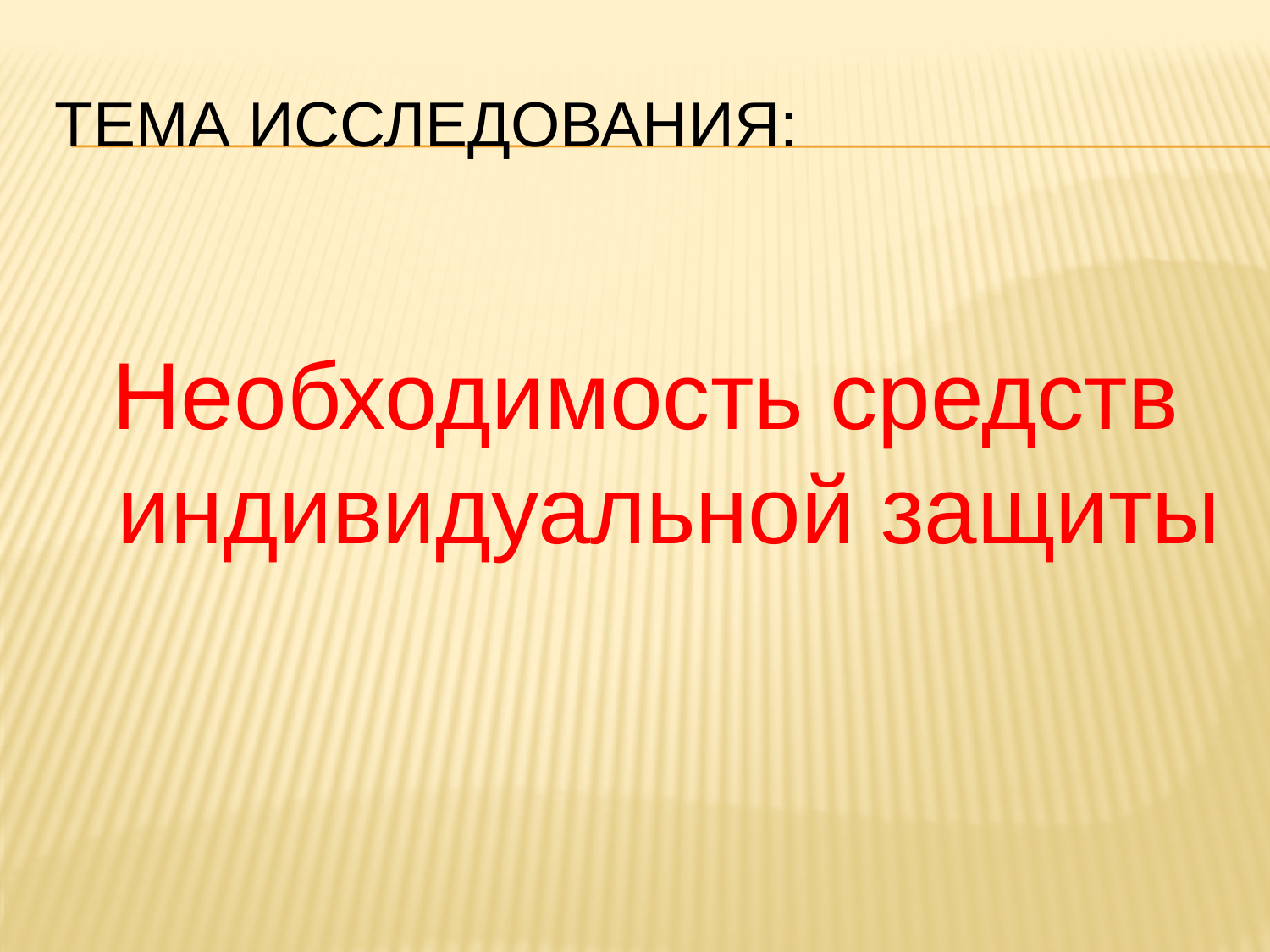

# Тема исследования:

Необходимость средств индивидуальной защиты